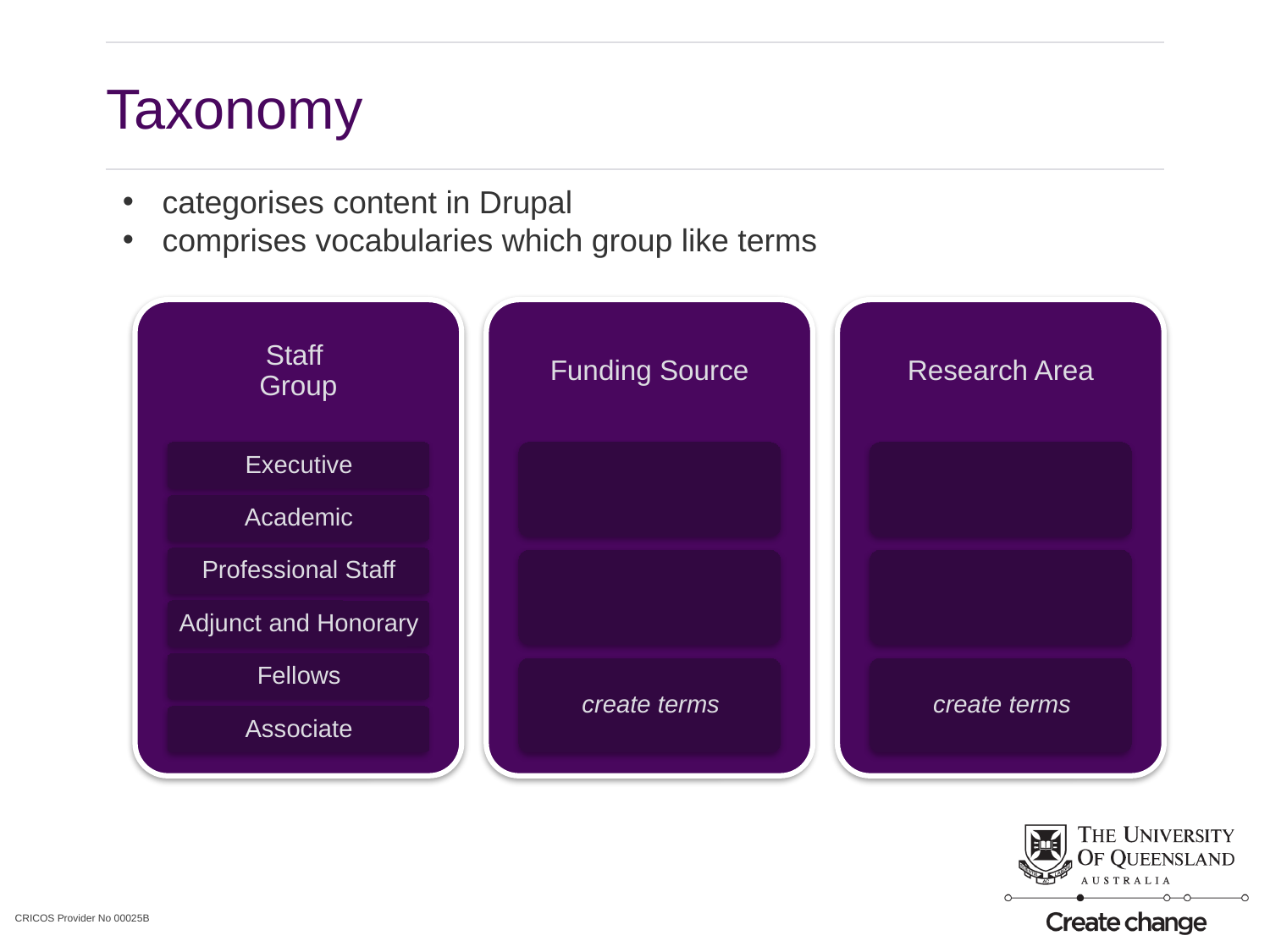

# Taxonomy
categorises content in Drupal
comprises vocabularies which group like terms
Staff
Group
Executive
Academic
Professional Staff
Adjunct and Honorary
Fellows
Associate
Funding Source

create terms
Research Area

create terms